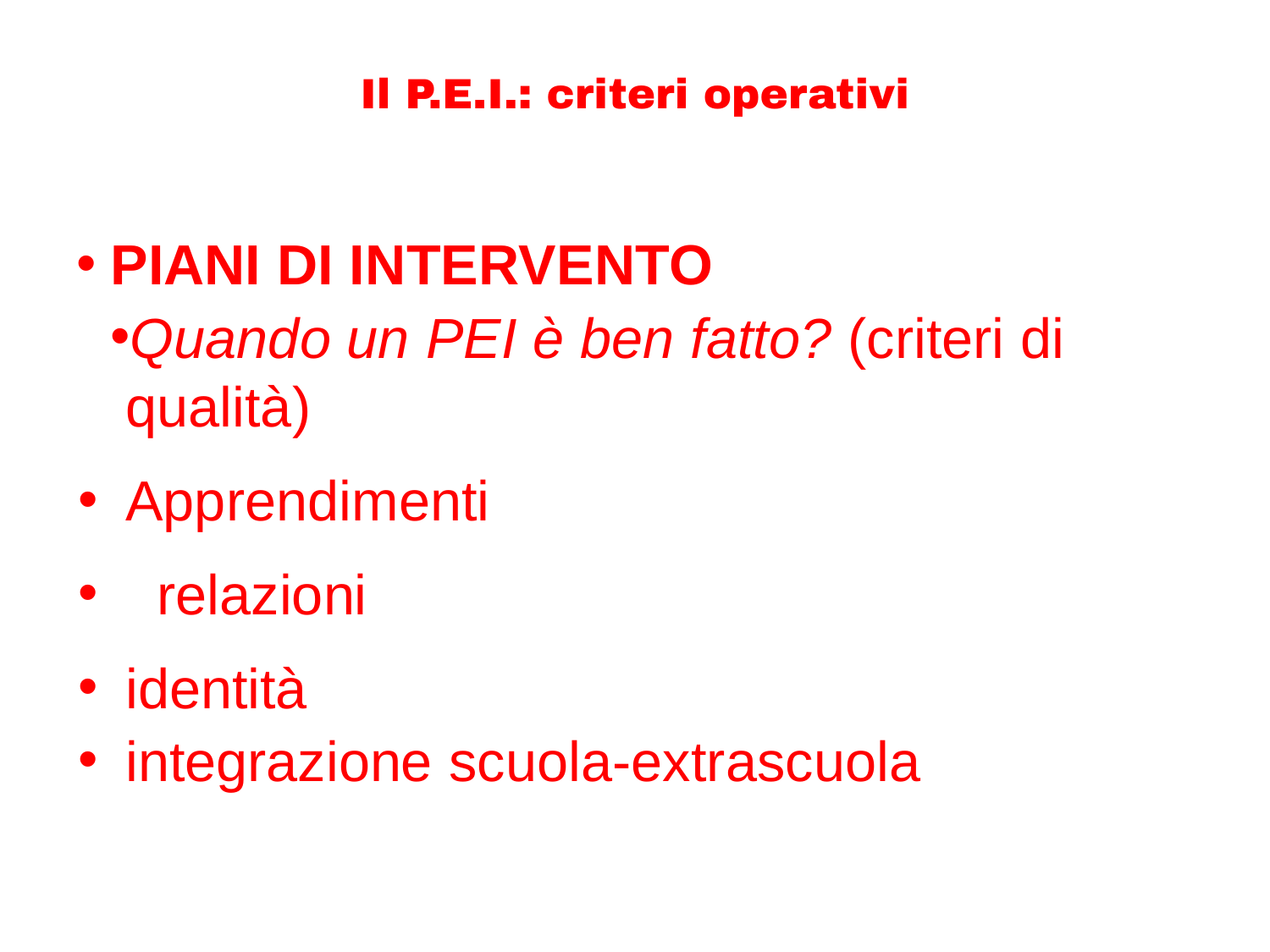

# Il P.E.I.: criteri operativi
PIANI DI INTERVENTO
Quando un PEI è ben fatto? (criteri di  qualità)
Apprendimenti
  relazioni
identità
integrazione scuola-extrascuola